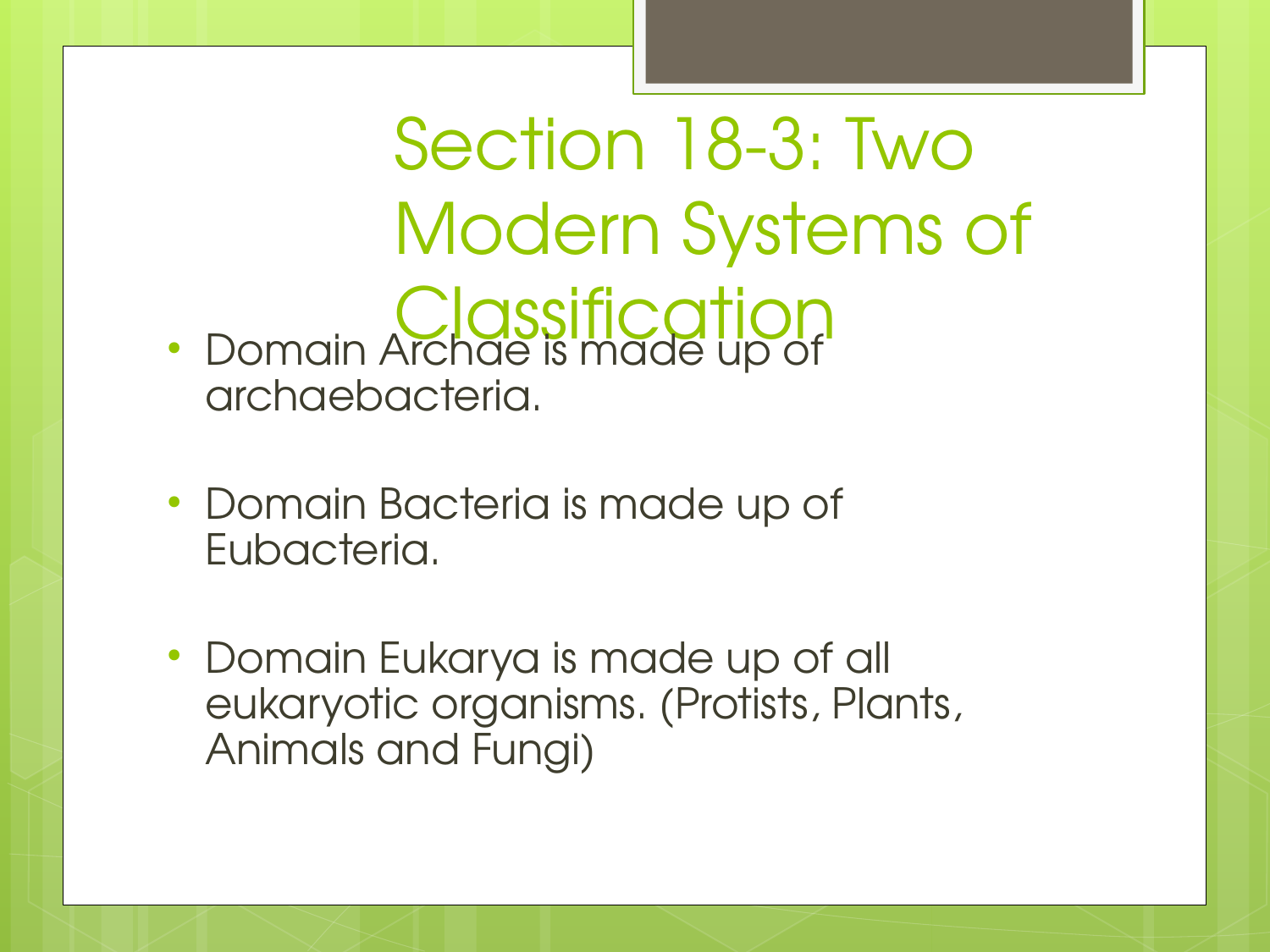

# Section 18-3: Two Modern Systems of Classification
Domain Archae is made up of archaebacteria.

Domain Bacteria is made up of Eubacteria.

Domain Eukarya is made up of all eukaryotic organisms. (Protists, Plants, Animals and Fungi)